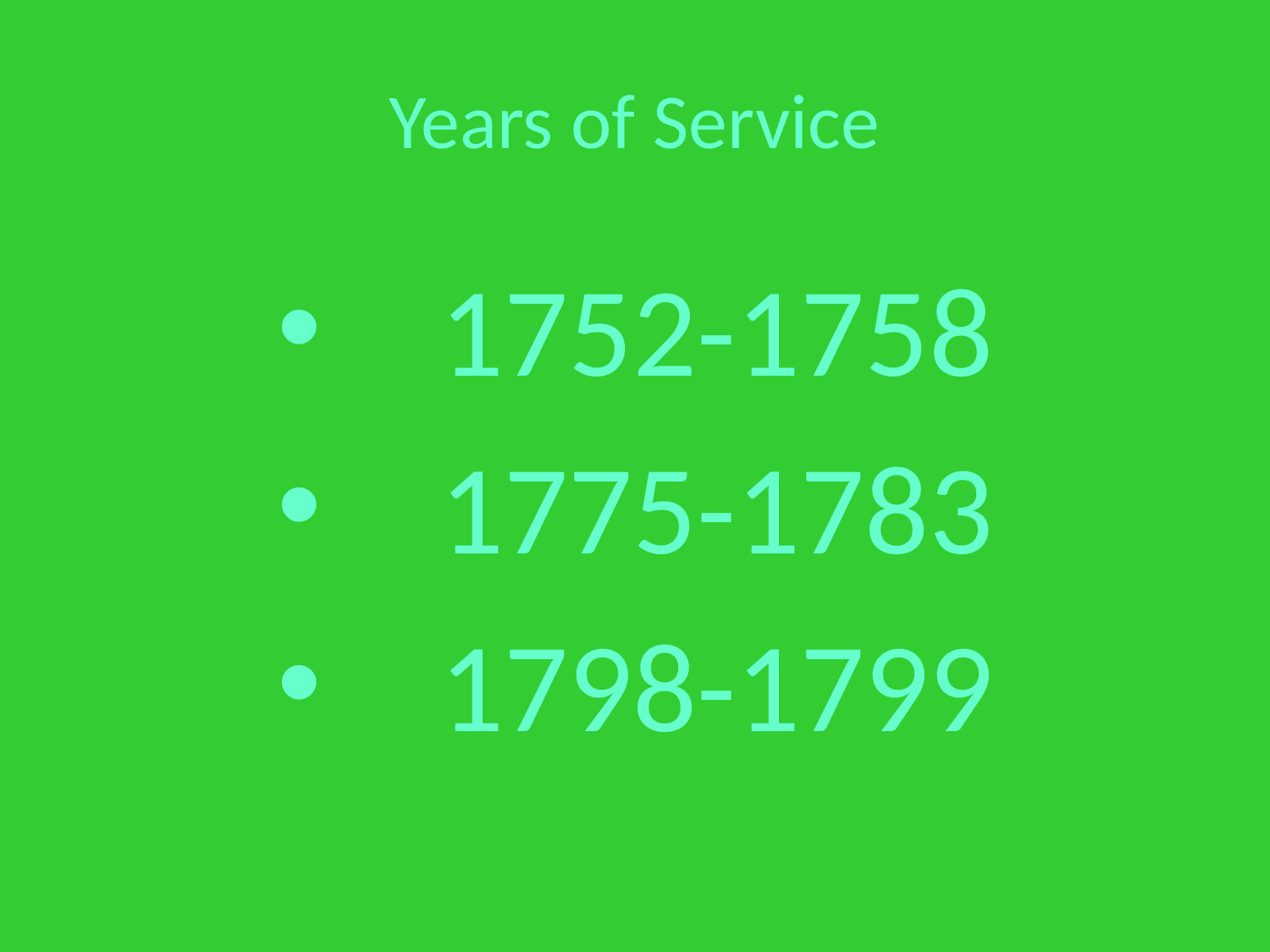

# Years of Service
    1752-1758
    1775-1783
    1798-1799